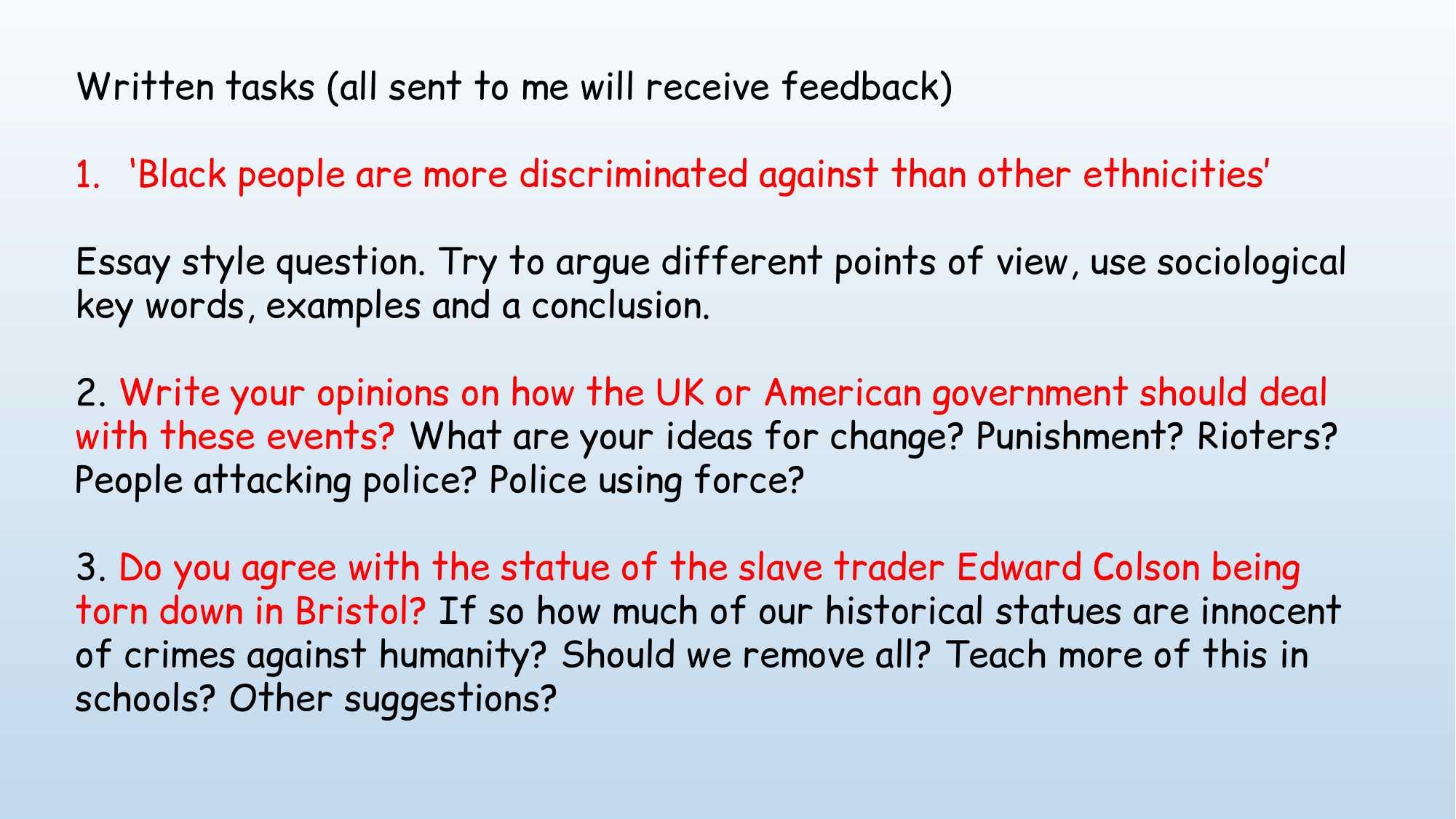

Written tasks (all sent to me will receive feedback)

‘Black people are more discriminated against than other ethnicities’

Essay style question. Try to argue different points of view, use sociological key words, examples and a conclusion.

2. Write your opinions on how the UK or American government should deal with these events? What are your ideas for change? Punishment? Rioters? People attacking police? Police using force?

3. Do you agree with the statue of the slave trader Edward Colson being torn down in Bristol? If so how much of our historical statues are innocent of crimes against humanity? Should we remove all? Teach more of this in schools? Other suggestions?